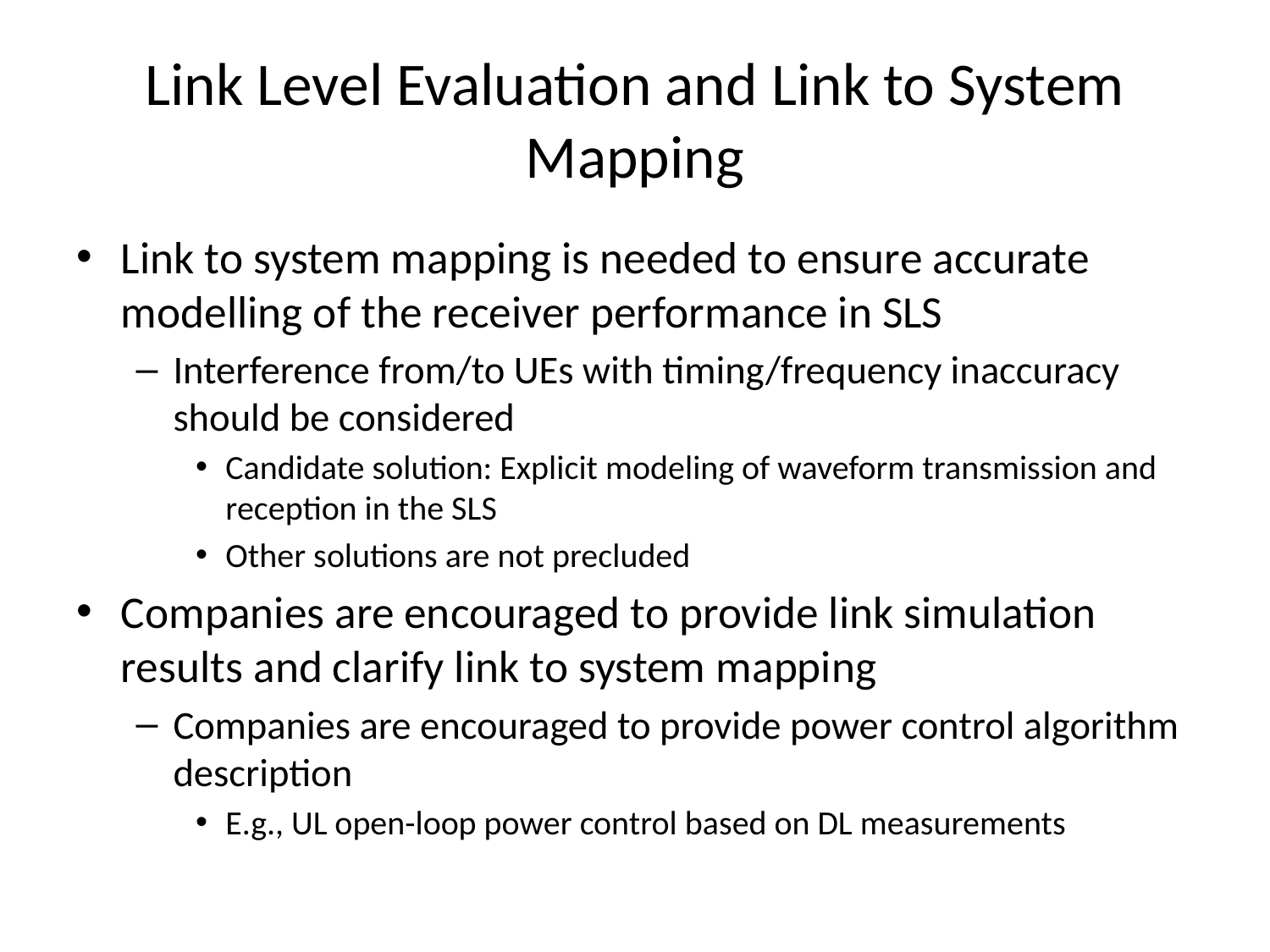

# Link Level Evaluation and Link to System Mapping
Link to system mapping is needed to ensure accurate modelling of the receiver performance in SLS
Interference from/to UEs with timing/frequency inaccuracy should be considered
Candidate solution: Explicit modeling of waveform transmission and reception in the SLS
Other solutions are not precluded
Companies are encouraged to provide link simulation results and clarify link to system mapping
Companies are encouraged to provide power control algorithm description
E.g., UL open-loop power control based on DL measurements